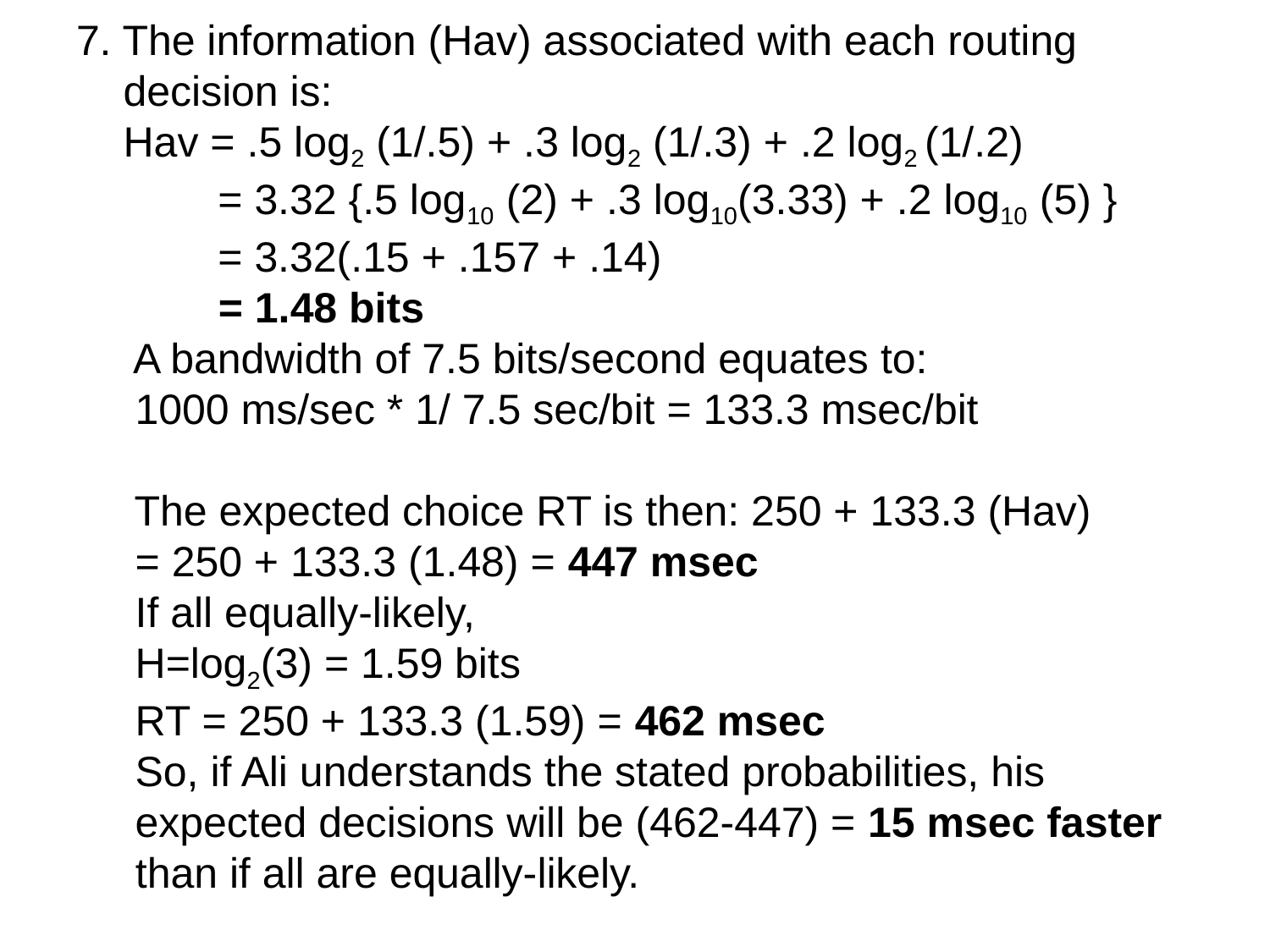

7. The information (Hav) associated with each routing
    decision is:
    Hav = .5 log2 (1/.5) + .3 log2 (1/.3) + .2 log2 (1/.2)
            = 3.32 {.5 log10 (2) + .3 log10(3.33) + .2 log10 (5) }
            = 3.32(.15 + .157 + .14)
            = 1.48 bits
     A bandwidth of 7.5 bits/second equates to:
     1000 ms/sec * 1/ 7.5 sec/bit = 133.3 msec/bit
     The expected choice RT is then: 250 + 133.3 (Hav)
     = 250 + 133.3 (1.48) = 447 msec
     If all equally-likely,
     H=log2(3) = 1.59 bits
     RT = 250 + 133.3 (1.59) = 462 msec
     So, if Ali understands the stated probabilities, his
     expected decisions will be (462-447) = 15 msec faster
     than if all are equally-likely.